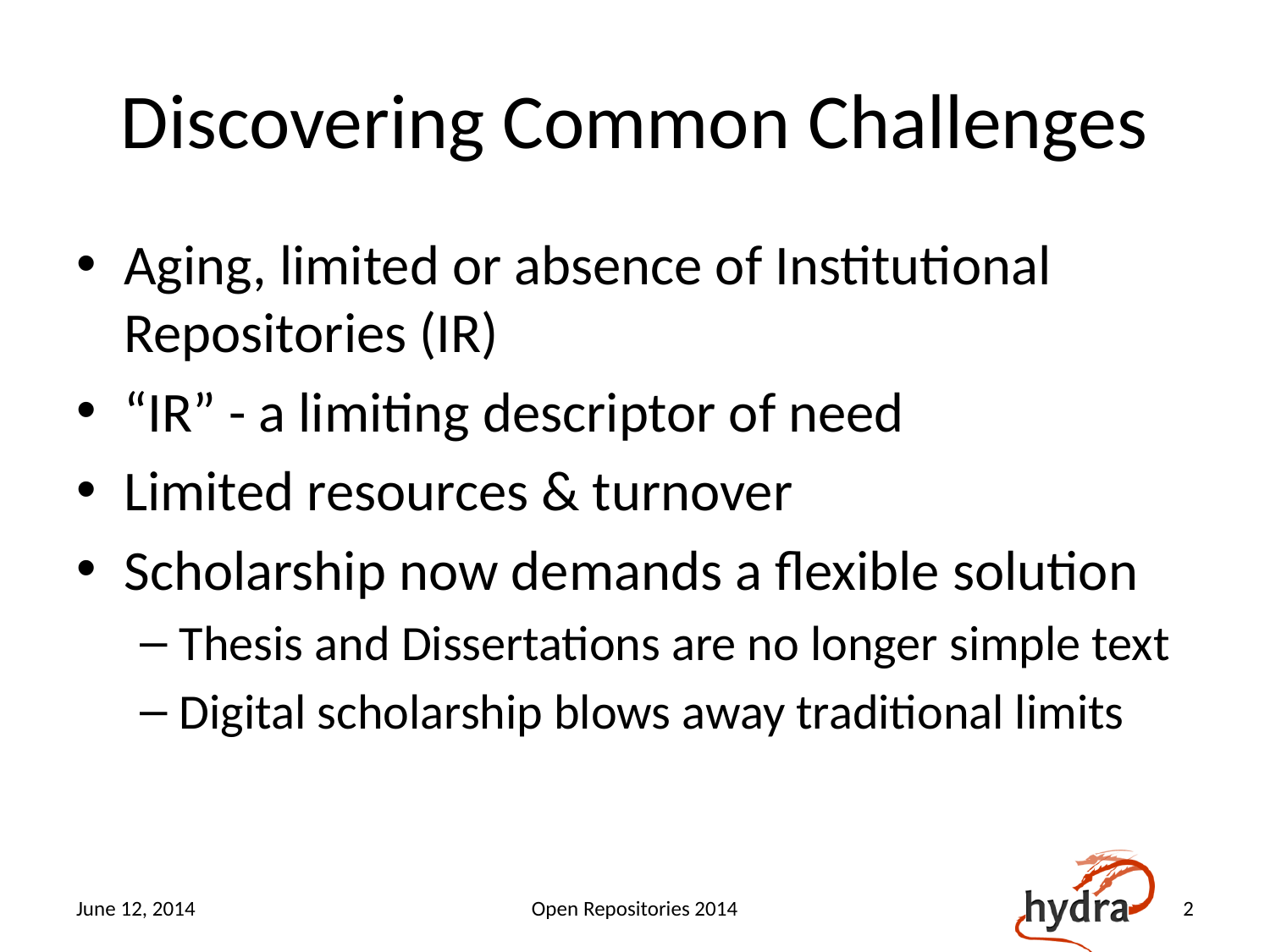

# Discovering Common Challenges
Aging, limited or absence of Institutional Repositories (IR)
“IR” - a limiting descriptor of need
Limited resources & turnover
Scholarship now demands a flexible solution
Thesis and Dissertations are no longer simple text
Digital scholarship blows away traditional limits

June 12, 2014
Open Repositories 2014
2